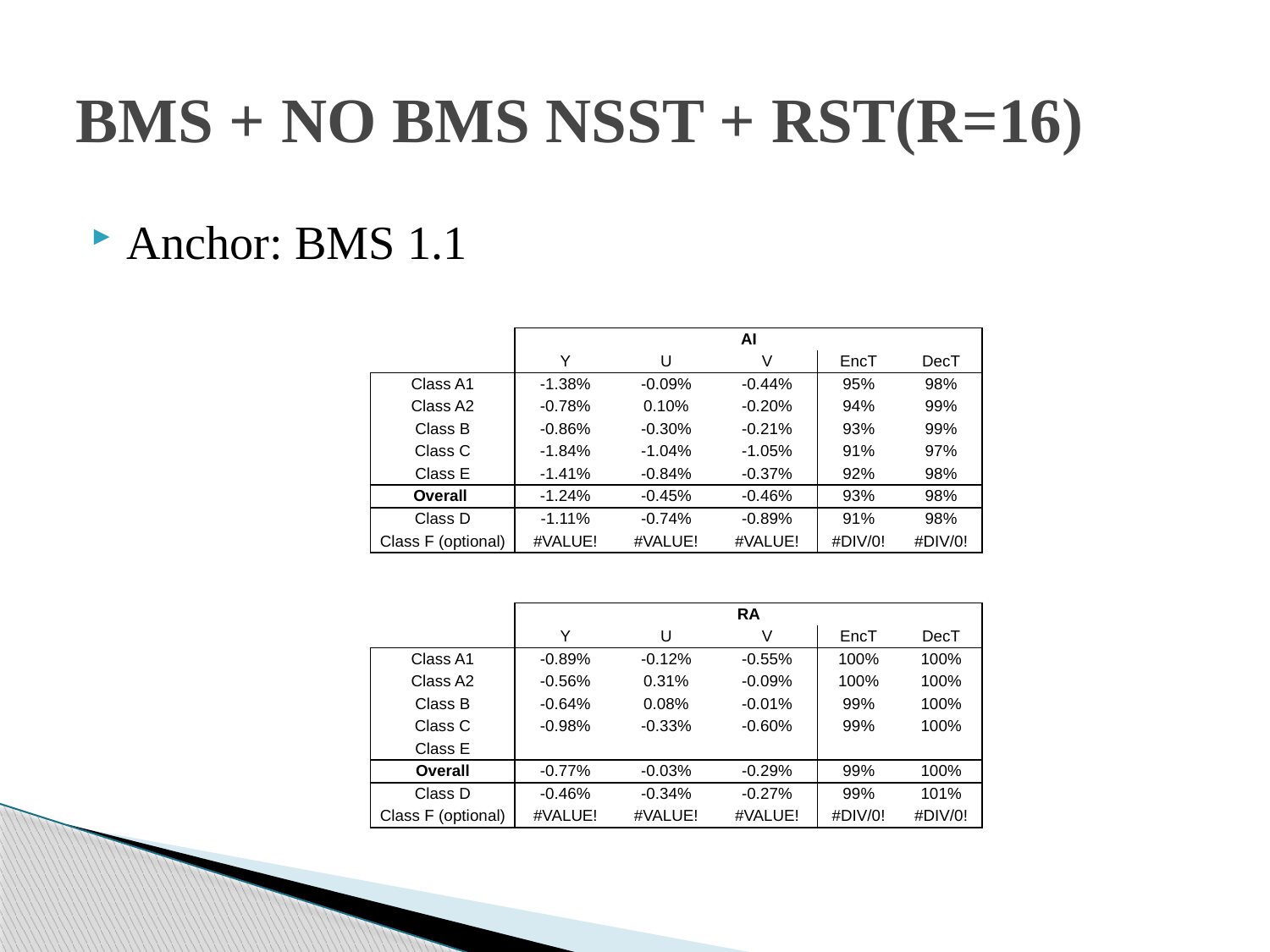

# BMS + NO BMS NSST + RST(R=16)
Anchor: BMS 1.1

|  | AI |  |  |  |  |
| --- | --- | --- | --- | --- | --- |
|  | Y | U | V | EncT | DecT |
| Class A1 | -1.38% | -0.09% | -0.44% | 95% | 98% |
| Class A2 | -0.78% | 0.10% | -0.20% | 94% | 99% |
| Class B | -0.86% | -0.30% | -0.21% | 93% | 99% |
| Class C | -1.84% | -1.04% | -1.05% | 91% | 97% |
| Class E | -1.41% | -0.84% | -0.37% | 92% | 98% |
| Overall | -1.24% | -0.45% | -0.46% | 93% | 98% |
| Class D | -1.11% | -0.74% | -0.89% | 91% | 98% |
| Class F (optional) | #VALUE! | #VALUE! | #VALUE! | #DIV/0! | #DIV/0! |
|  | RA |  |  |  |  |
| --- | --- | --- | --- | --- | --- |
|  | Y | U | V | EncT | DecT |
| Class A1 | -0.89% | -0.12% | -0.55% | 100% | 100% |
| Class A2 | -0.56% | 0.31% | -0.09% | 100% | 100% |
| Class B | -0.64% | 0.08% | -0.01% | 99% | 100% |
| Class C | -0.98% | -0.33% | -0.60% | 99% | 100% |
| Class E |  |  |  |  |  |
| Overall | -0.77% | -0.03% | -0.29% | 99% | 100% |
| Class D | -0.46% | -0.34% | -0.27% | 99% | 101% |
| Class F (optional) | #VALUE! | #VALUE! | #VALUE! | #DIV/0! | #DIV/0! |